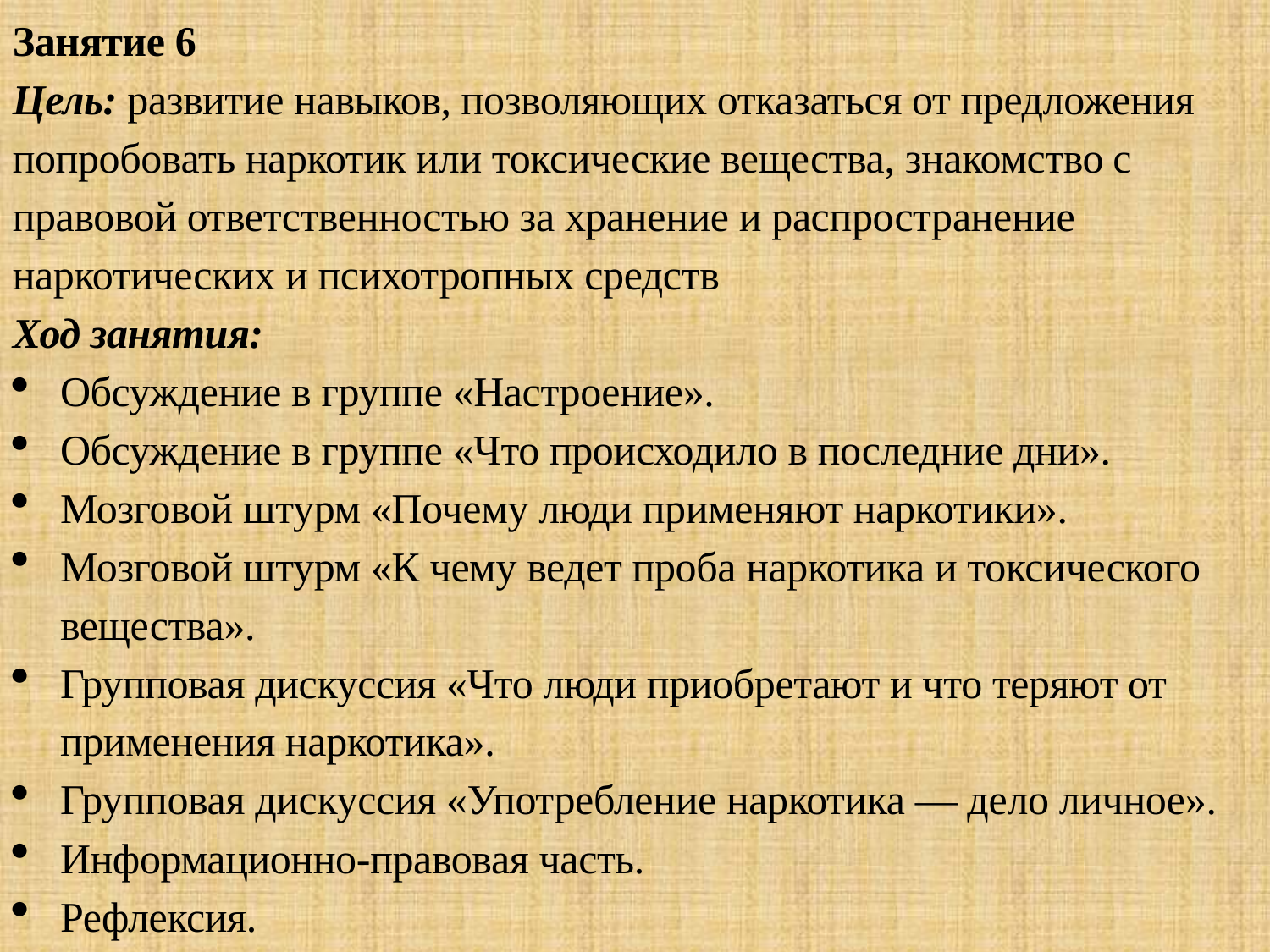

Занятие 6
Цель: развитие навыков, позволяющих отказаться от предложения попробовать наркотик или токсические вещества, знакомство с правовой ответственностью за хранение и распространение наркотических и психотропных средств
Ход занятия:
Обсуждение в группе «Настроение».
Обсуждение в группе «Что происходило в последние дни».
Мозговой штурм «Почему люди применяют наркотики».
Мозговой штурм «К чему ведет проба наркотика и токсического вещества».
Групповая дискуссия «Что люди приобретают и что теряют от применения наркотика».
Групповая дискуссия «Употребление наркотика — дело личное».
Информационно-правовая часть.
Рефлексия.